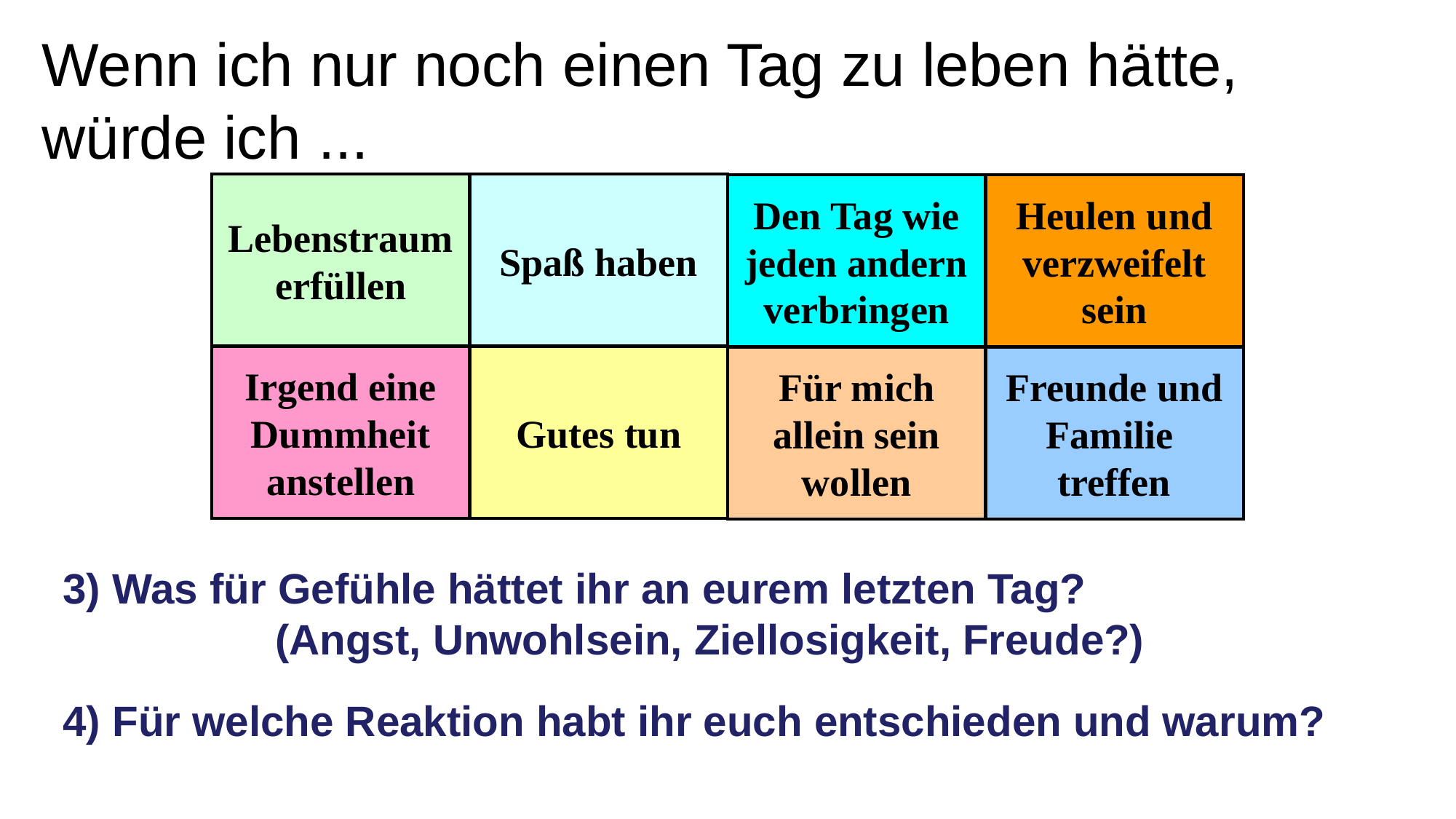

Wenn ich nur noch einen Tag zu leben hätte, würde ich ...
Lebenstraum erfüllen
Spaß haben
Den Tag wie jeden andern verbringen
Heulen und verzweifelt sein
Irgend eine Dummheit anstellen
Gutes tun
Für mich allein sein wollen
Freunde und Familie  treffen
3) Was für Gefühle hättet ihr an eurem letzten Tag?
                  (Angst, Unwohlsein, Ziellosigkeit, Freude?)

4) Für welche Reaktion habt ihr euch entschieden und warum?